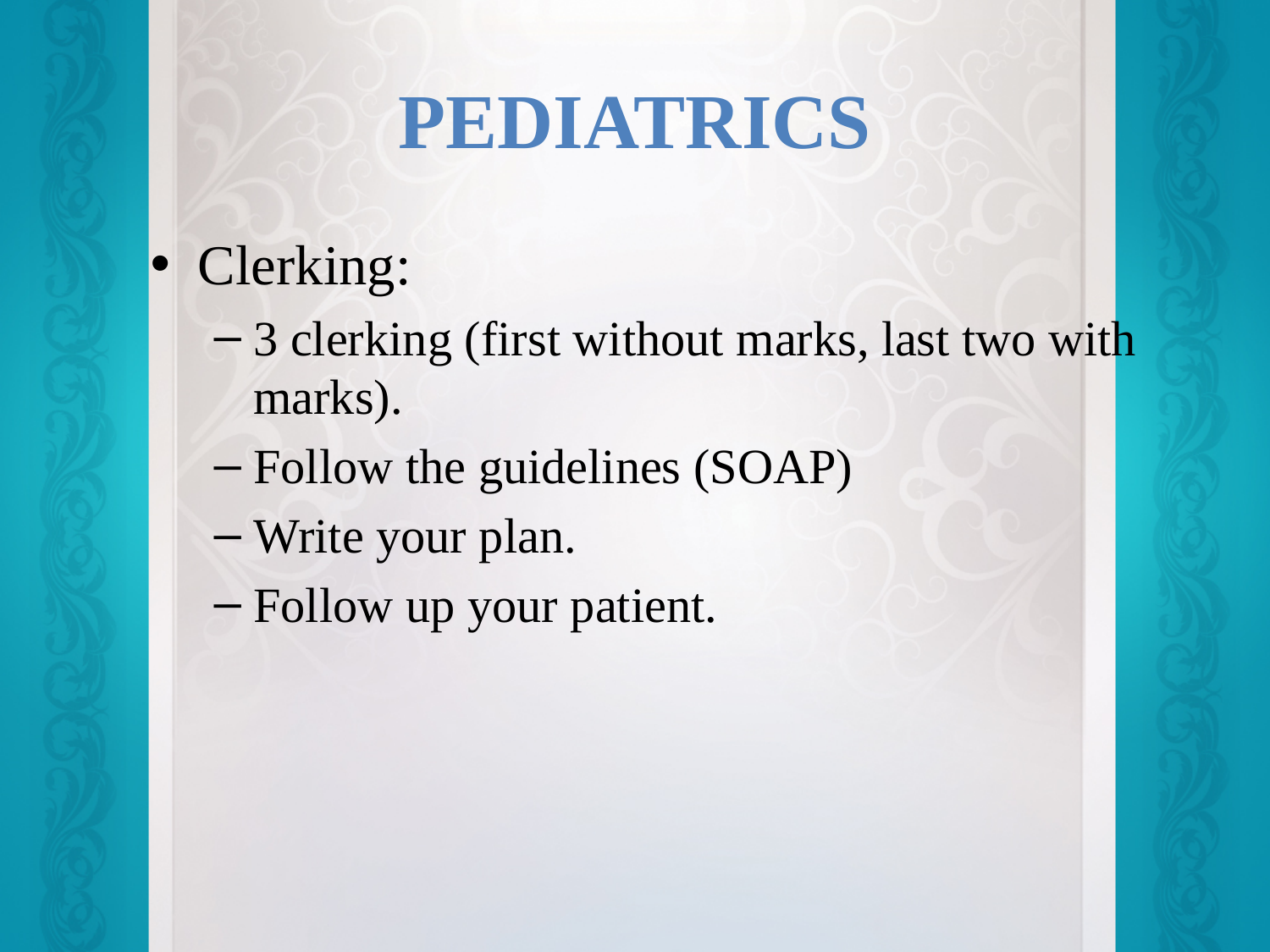

# Pediatrics
Clerking:
3 clerking (first without marks, last two with marks).
Follow the guidelines (SOAP)
Write your plan.
Follow up your patient.